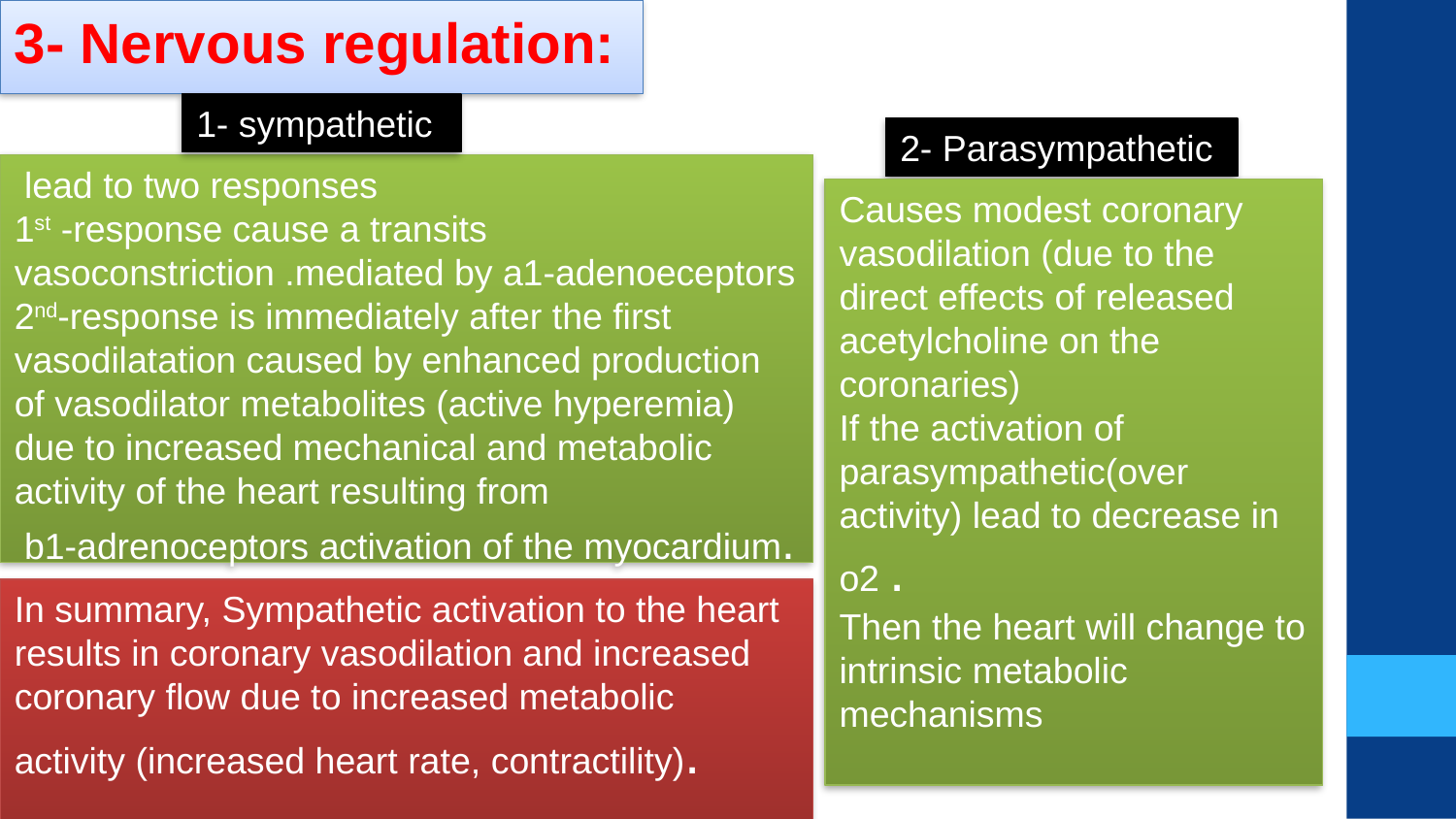

3- Nervous regulation:

1- sympathetic
2- Parasympathetic
 lead to two responses
1st -response cause a transits vasoconstriction .mediated by a1-adenoeceptors
2nd-response is immediately after the first
vasodilatation caused by enhanced production of vasodilator metabolites (active hyperemia) due to increased mechanical and metabolic activity of the heart resulting from
 b1-adrenoceptors activation of the myocardium.

Causes modest coronary vasodilation (due to the direct effects of released acetylcholine on the coronaries)
If the activation of parasympathetic(over activity) lead to decrease in o2 .
Then the heart will change to intrinsic metabolic mechanisms

i
.
In summary, Sympathetic activation to the heart results in coronary vasodilation and increased coronary flow due to increased metabolic  activity (increased heart rate, contractility).